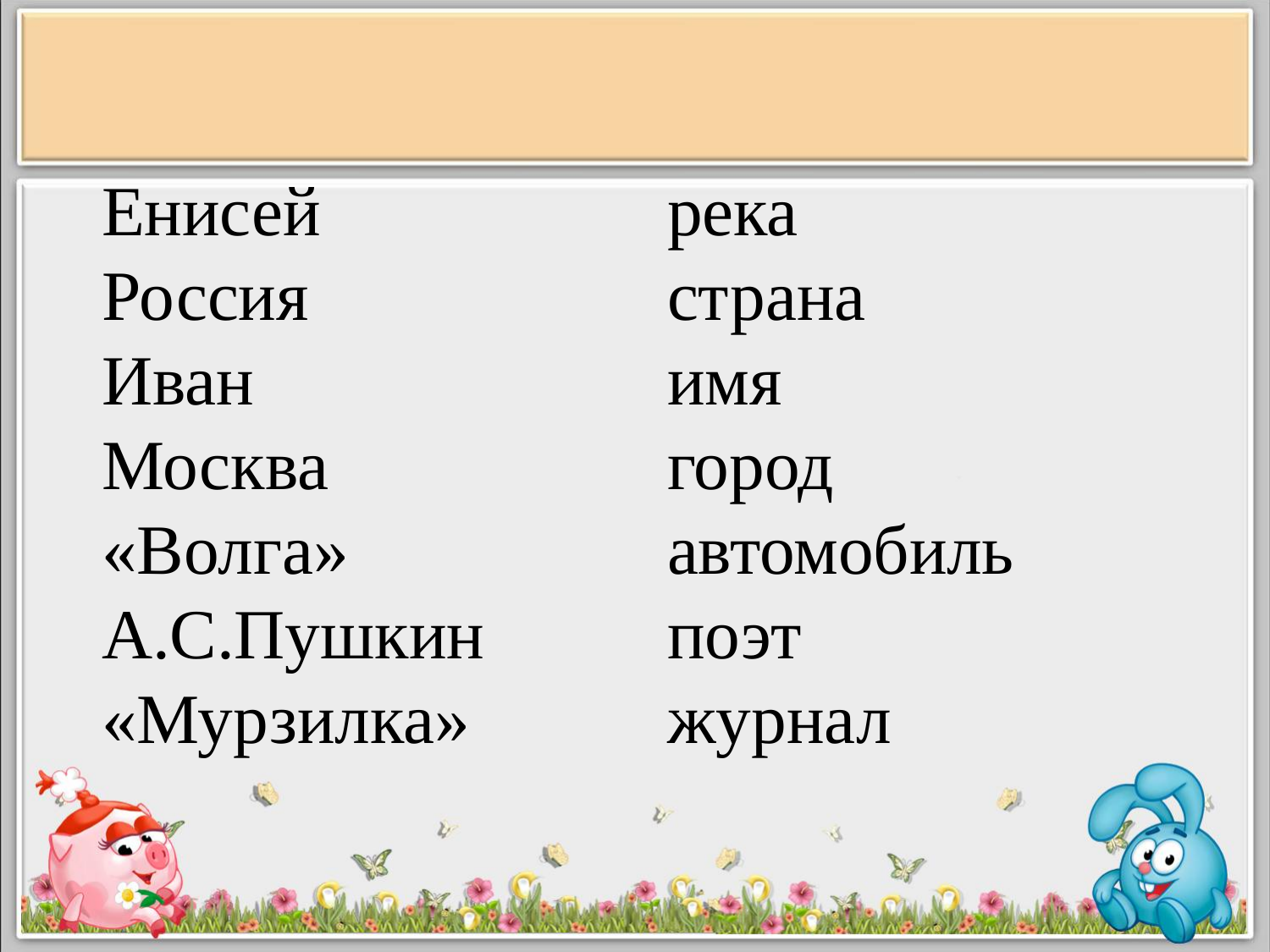

Енисей
Россия
Иван
Москва
«Волга»
А.С.Пушкин
«Мурзилка»

река
страна
имя
город
автомобиль
поэт
журнал